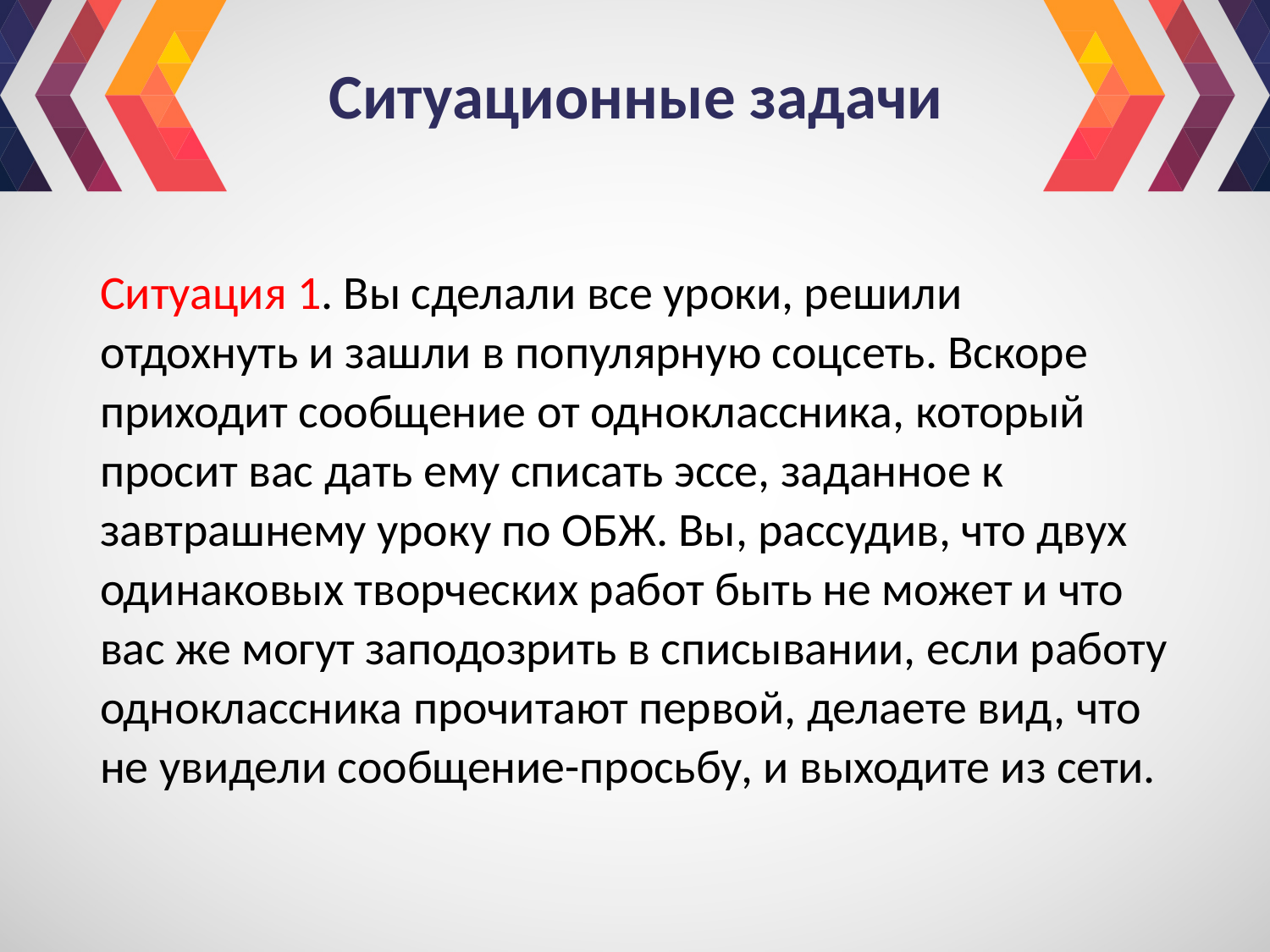

# Ситуационные задачи
Ситуация 1. Вы сделали все уроки, решили отдохнуть и зашли в популярную соцсеть. Вскоре приходит сообщение от одноклассника, который просит вас дать ему списать эссе, заданное к завтрашнему уроку по ОБЖ. Вы, рассудив, что двух одинаковых творческих работ быть не может и что вас же могут заподозрить в списывании, если работу одноклассника прочитают первой, делаете вид, что не увидели сообщение-просьбу, и выходите из сети.